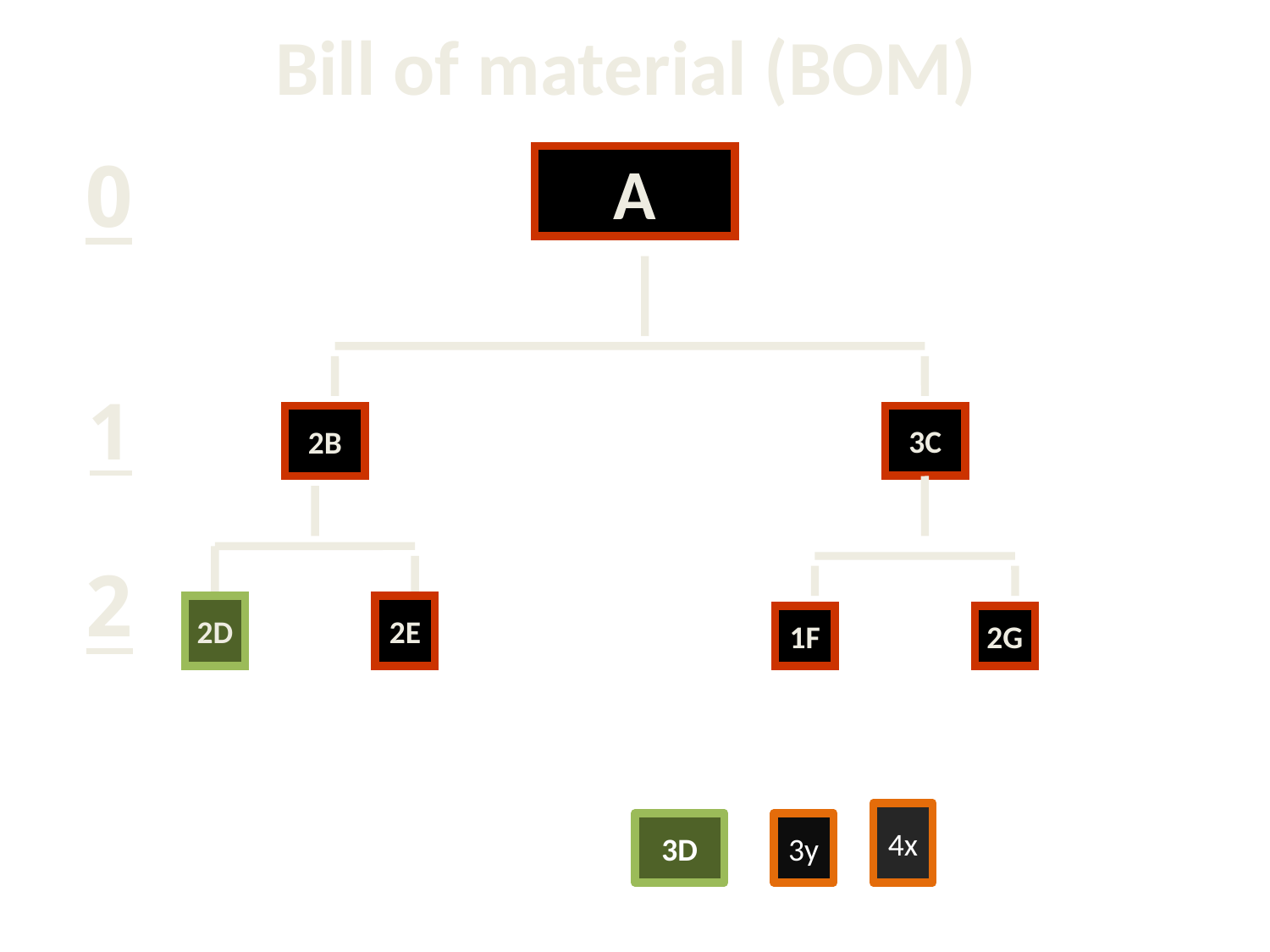

# Bill of material (BOM)

0
A

1
2B
3C

2

2D
2E
1F
2G
3
4x
3D
3y